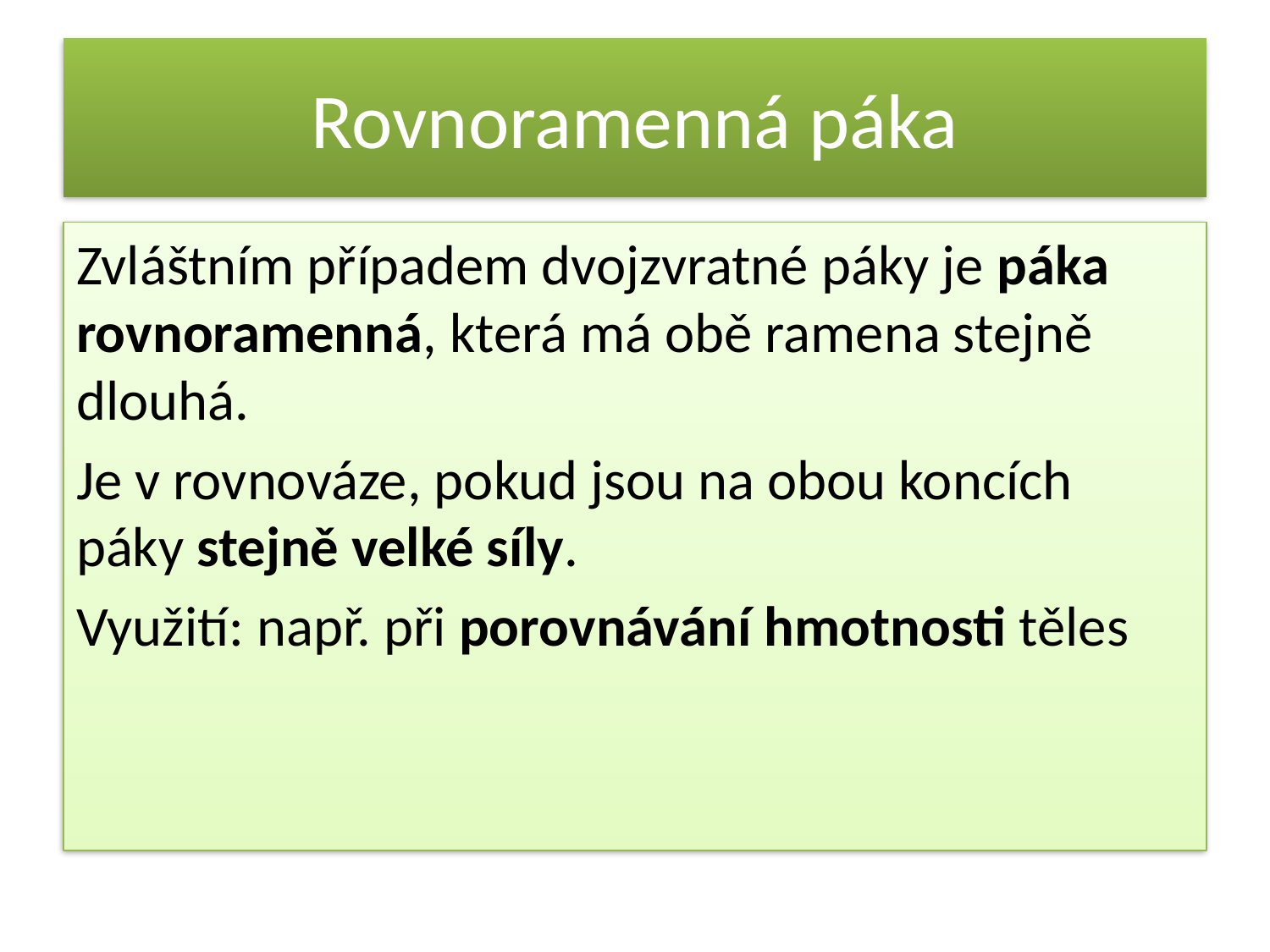

# Rovnoramenná páka
Zvláštním případem dvojzvratné páky je páka rovnoramenná, která má obě ramena stejně dlouhá.
Je v rovnováze, pokud jsou na obou koncích páky stejně velké síly.
Využití: např. při porovnávání hmotnosti těles